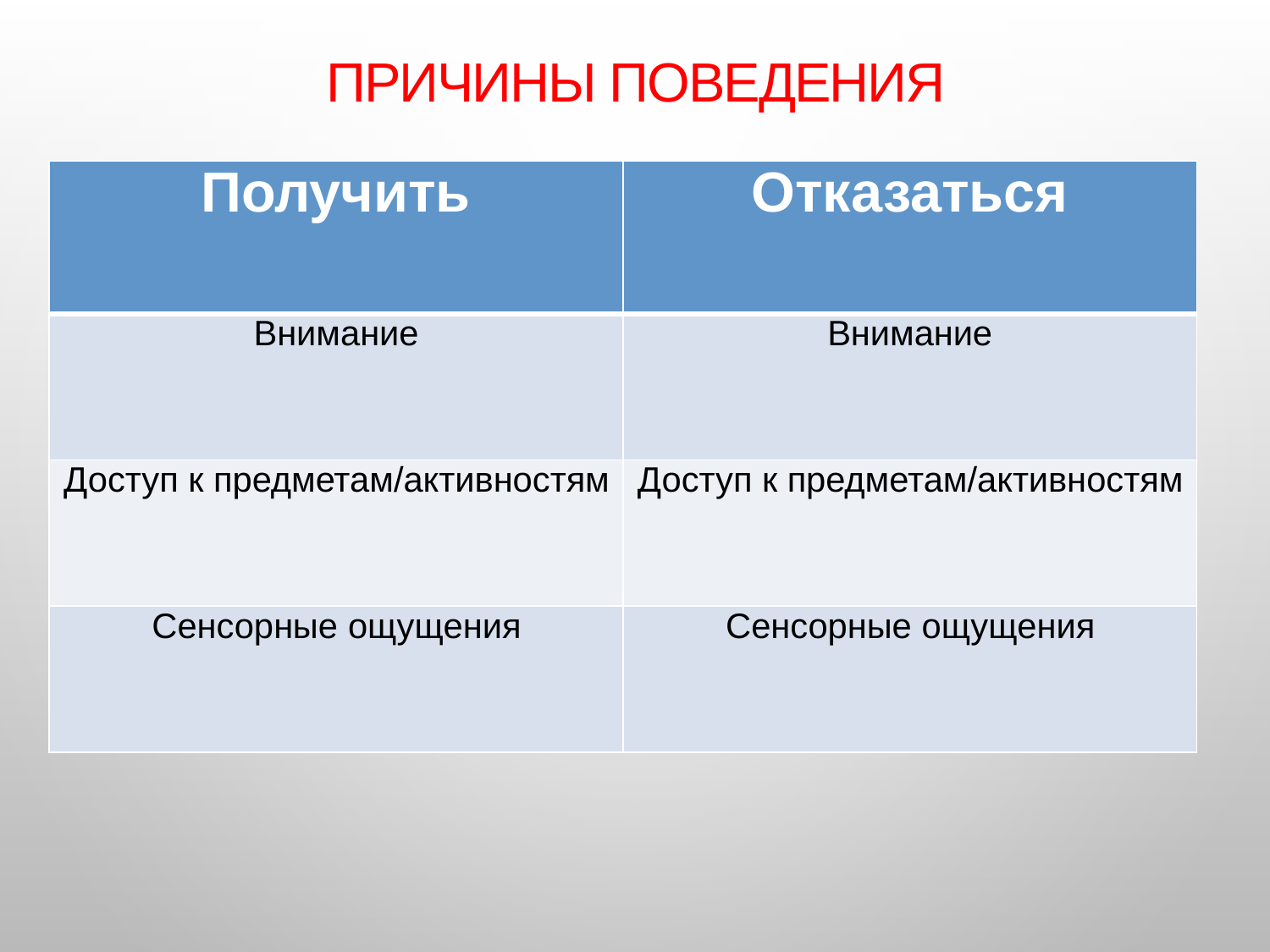

# Причины поведения
| Получить | Отказаться |
| --- | --- |
| Внимание | Внимание |
| Доступ к предметам/активностям | Доступ к предметам/активностям |
| Сенсорные ощущения | Сенсорные ощущения |